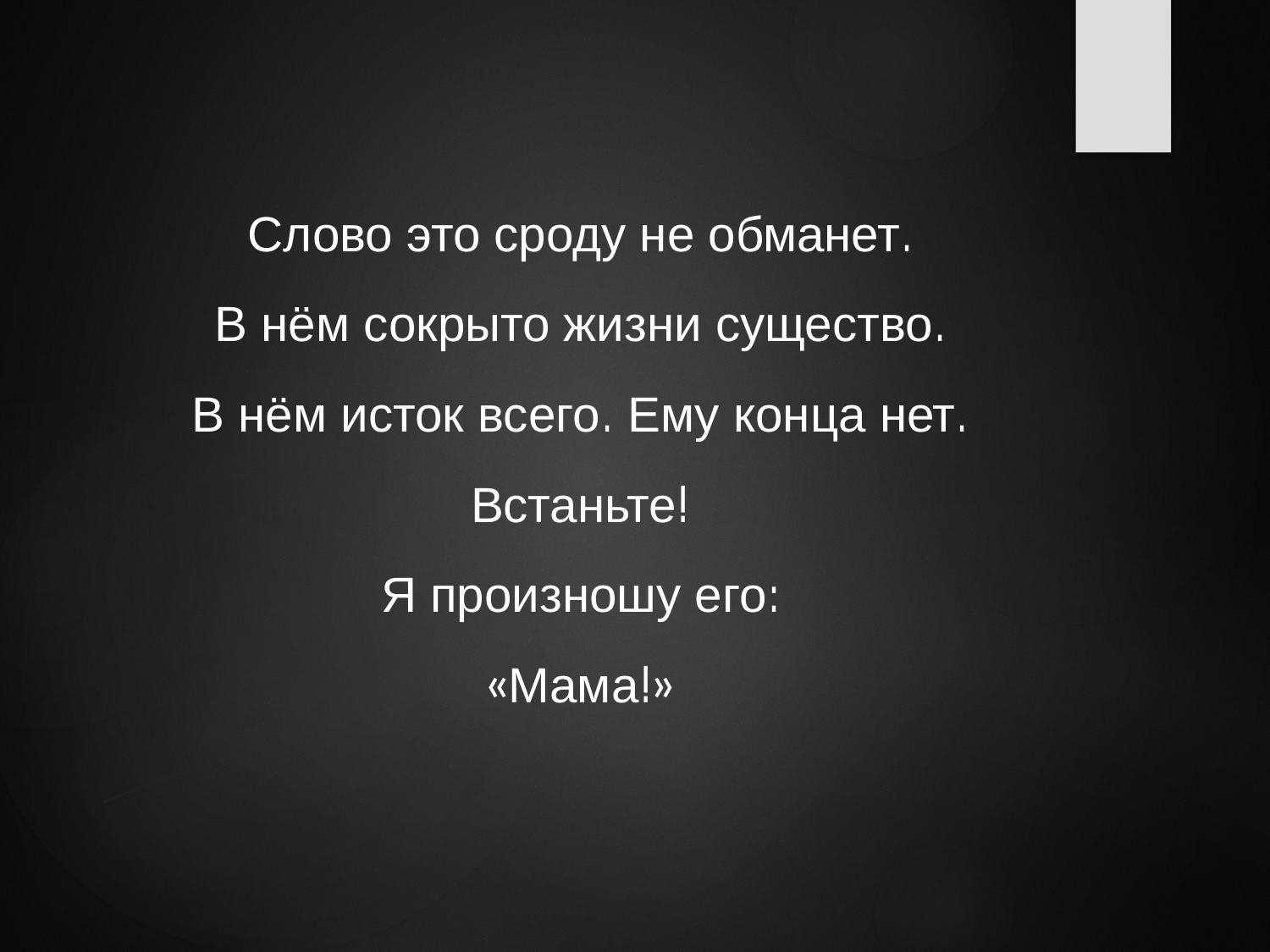

#
Слово это сроду не обманет.
В нём сокрыто жизни существо.
В нём исток всего. Ему конца нет.
Встаньте!
Я произношу его:
«Мама!»